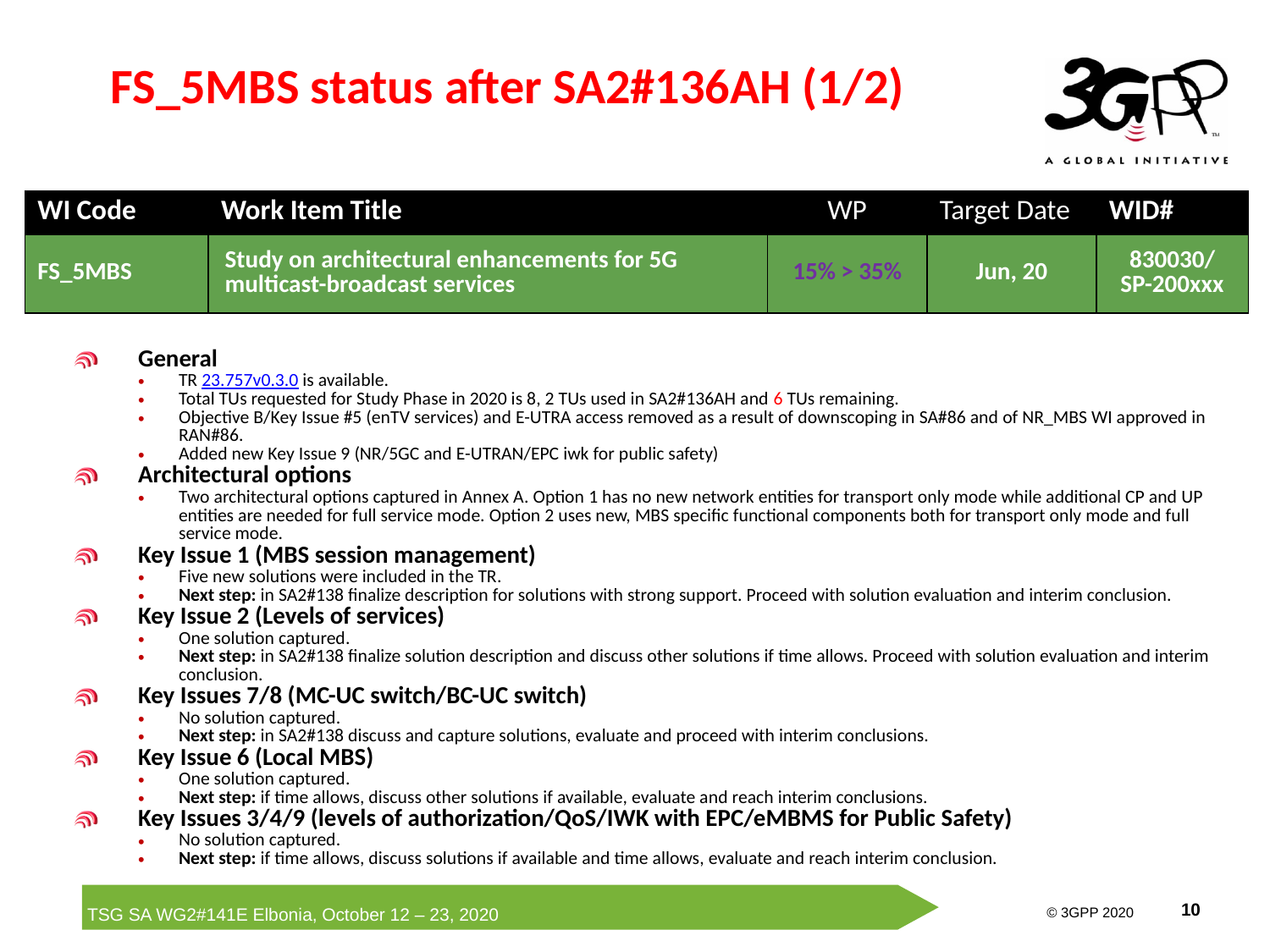

# FS_5MBS status after SA2#136AH (1/2)
| WI Code | Work Item Title | WP | Target Date | WID# |
| --- | --- | --- | --- | --- |
| FS\_5MBS | Study on architectural enhancements for 5G multicast-broadcast services | 15% > 35% | Jun, 20 | 830030/ SP-200xxx |
General
TR 23.757v0.3.0 is available.
Total TUs requested for Study Phase in 2020 is 8, 2 TUs used in SA2#136AH and 6 TUs remaining.
Objective B/Key Issue #5 (enTV services) and E-UTRA access removed as a result of downscoping in SA#86 and of NR_MBS WI approved in RAN#86.
Added new Key Issue 9 (NR/5GC and E-UTRAN/EPC iwk for public safety)
Architectural options
Two architectural options captured in Annex A. Option 1 has no new network entities for transport only mode while additional CP and UP entities are needed for full service mode. Option 2 uses new, MBS specific functional components both for transport only mode and full service mode.
Key Issue 1 (MBS session management)
Five new solutions were included in the TR.
Next step: in SA2#138 finalize description for solutions with strong support. Proceed with solution evaluation and interim conclusion.
Key Issue 2 (Levels of services)
One solution captured.
Next step: in SA2#138 finalize solution description and discuss other solutions if time allows. Proceed with solution evaluation and interim conclusion.
Key Issues 7/8 (MC-UC switch/BC-UC switch)
No solution captured.
Next step: in SA2#138 discuss and capture solutions, evaluate and proceed with interim conclusions.
Key Issue 6 (Local MBS)
One solution captured.
Next step: if time allows, discuss other solutions if available, evaluate and reach interim conclusions.
Key Issues 3/4/9 (levels of authorization/QoS/IWK with EPC/eMBMS for Public Safety)
No solution captured.
Next step: if time allows, discuss solutions if available and time allows, evaluate and reach interim conclusion.